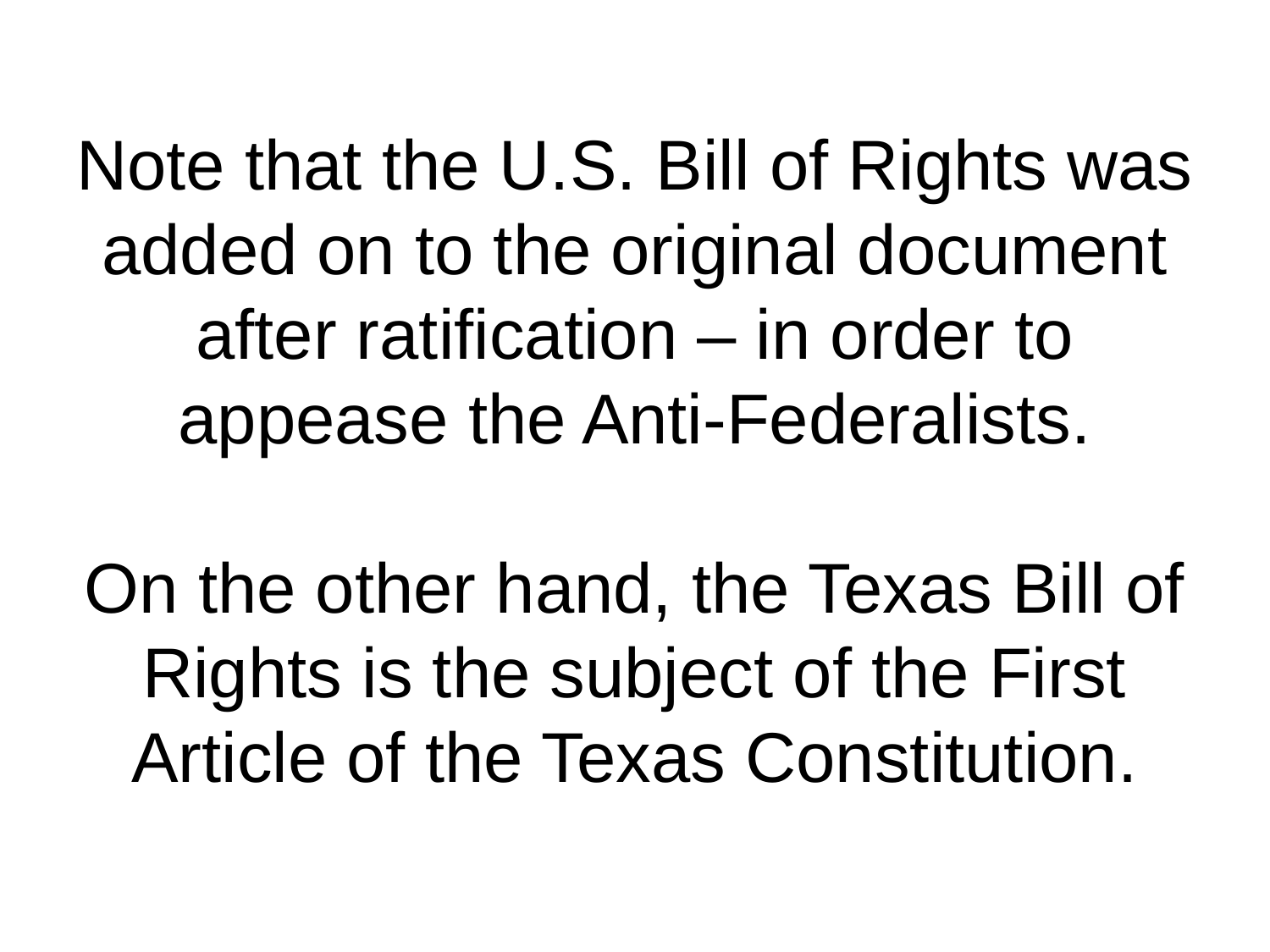

# Note that the U.S. Bill of Rights was added on to the original document after ratification – in order to appease the Anti-Federalists. On the other hand, the Texas Bill of Rights is the subject of the First Article of the Texas Constitution.